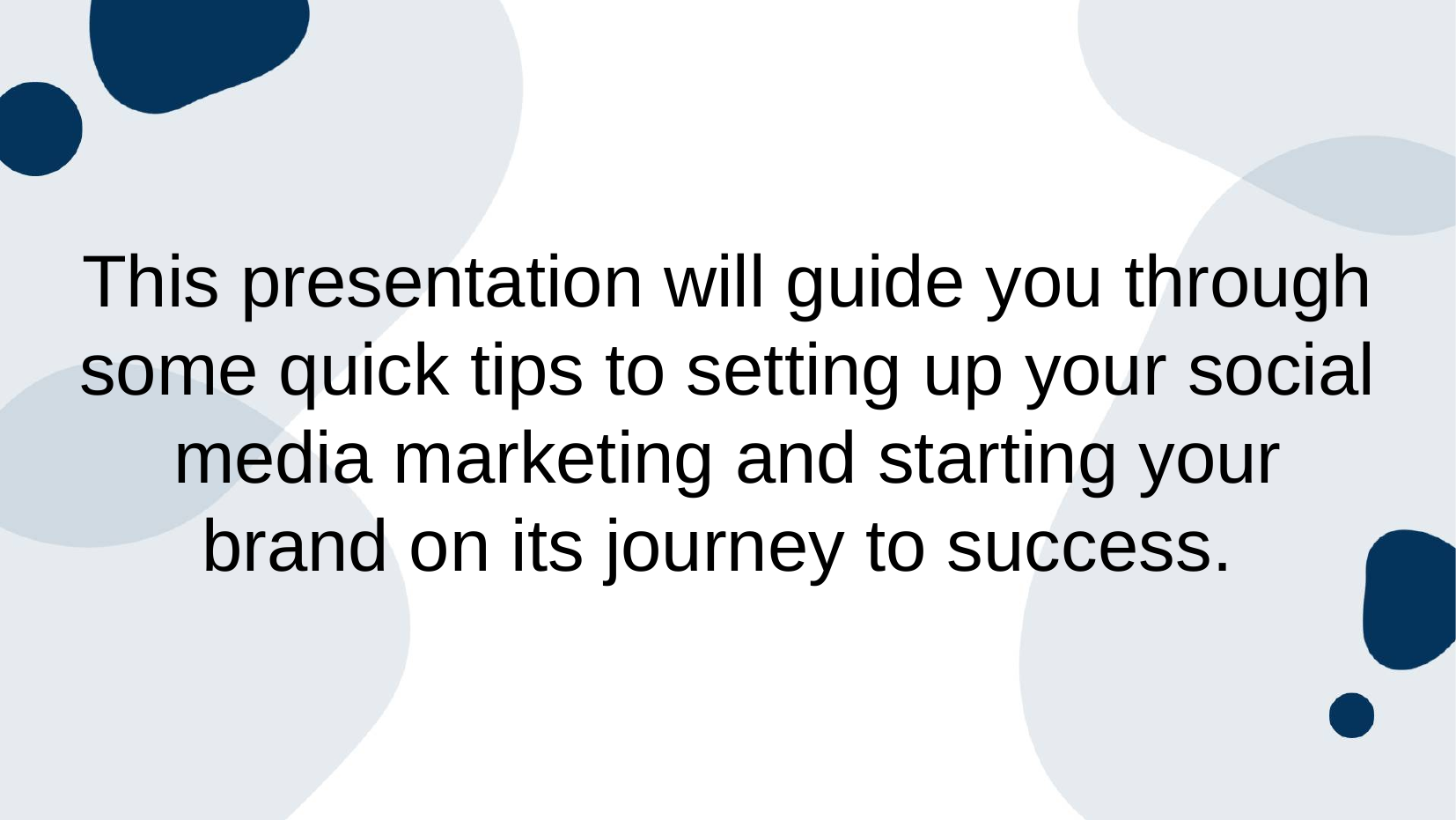

This presentation will guide you through some quick tips to setting up your social media marketing and starting your brand on its journey to success.